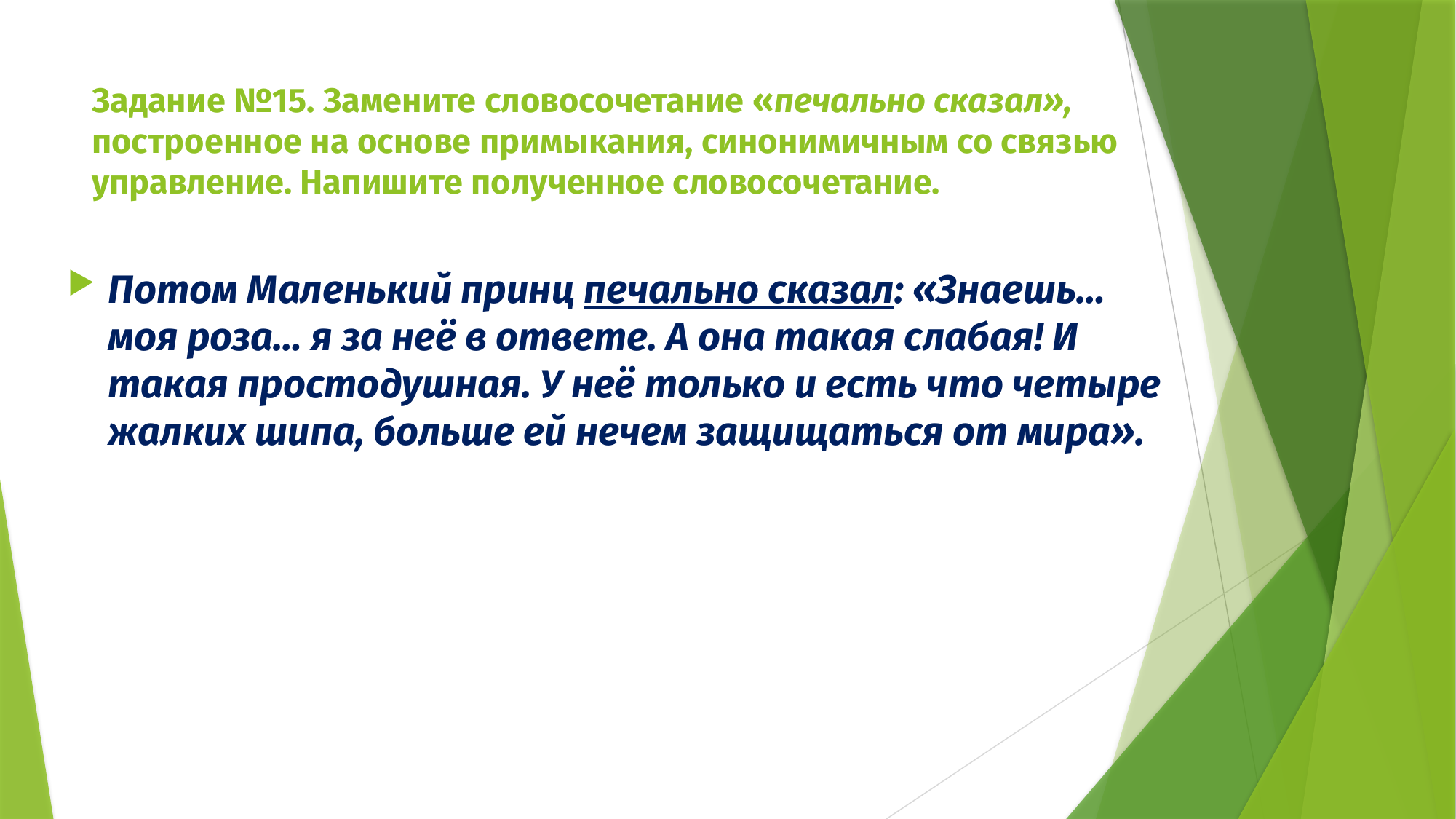

# Задание №15. Замените словосочетание «печально сказал», построенное на основе примыкания, синонимичным со связью управление. Напишите полученное словосочетание.
Потом Маленький принц печально сказал: «Знаешь…моя роза… я за неё в ответе. А она такая слабая! И такая простодушная. У неё только и есть что четыре жалких шипа, больше ей нечем защищаться от мира».